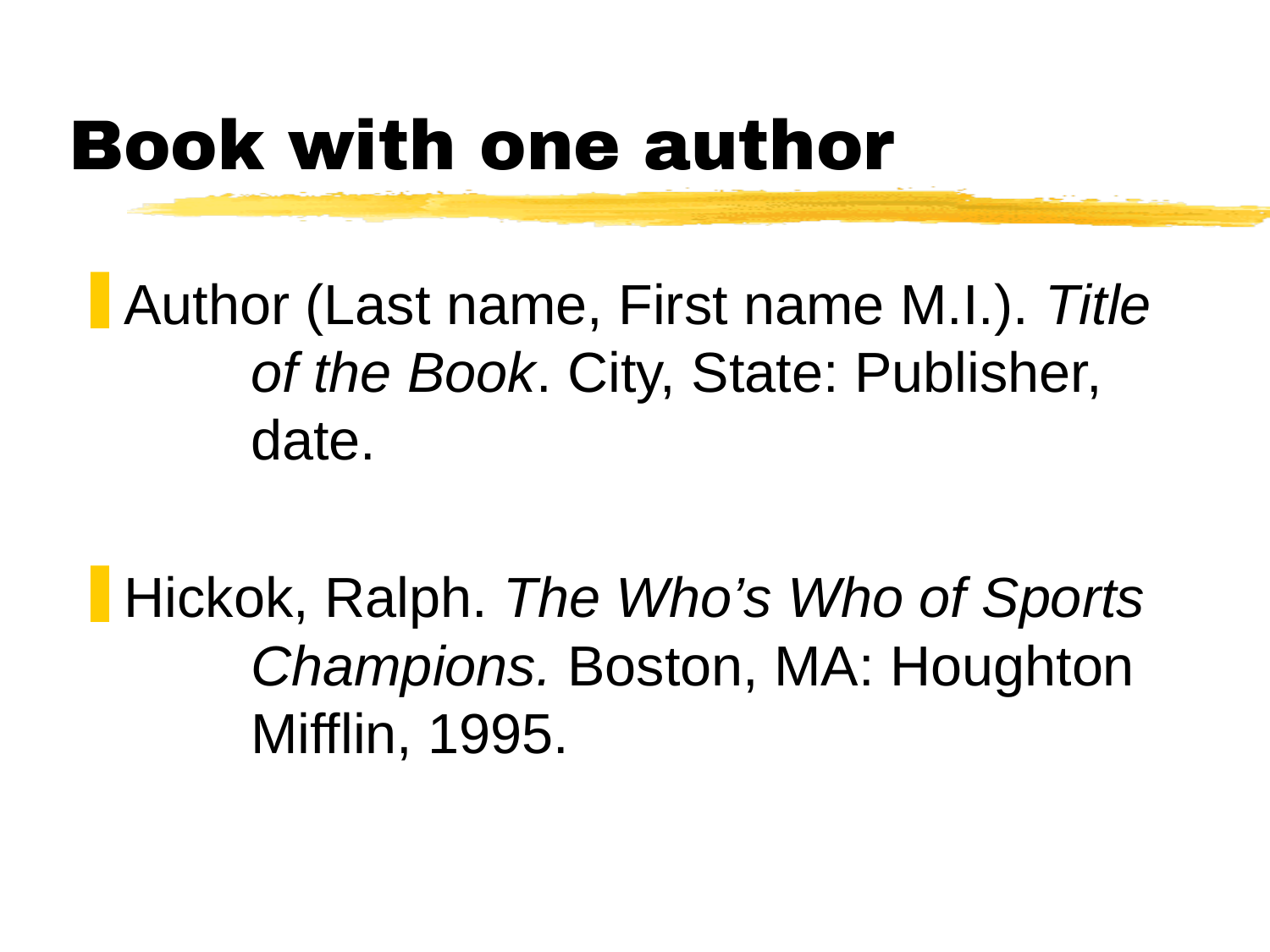

# Book with one author
Author (Last name, First name M.I.). Title 	of the Book. City, State: Publisher, 		date.

Hickok, Ralph. The Who’s Who of Sports 	Champions. Boston, MA: Houghton 	Mifflin, 1995.